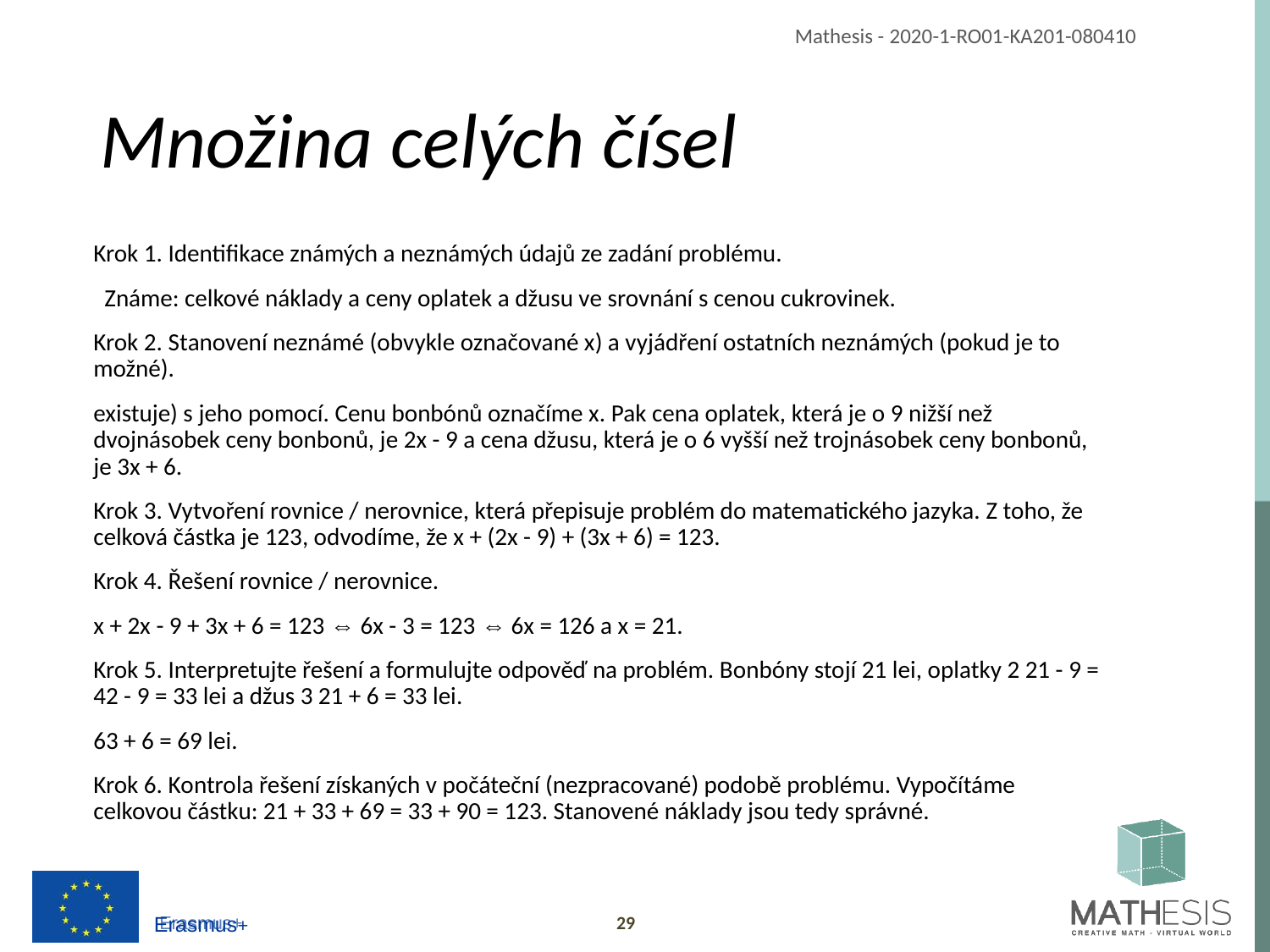

# Množina celých čísel
Krok 1. Identifikace známých a neznámých údajů ze zadání problému.
  Známe: celkové náklady a ceny oplatek a džusu ve srovnání s cenou cukrovinek.
Krok 2. Stanovení neznámé (obvykle označované x) a vyjádření ostatních neznámých (pokud je to možné).
existuje) s jeho pomocí. Cenu bonbónů označíme x. Pak cena oplatek, která je o 9 nižší než dvojnásobek ceny bonbonů, je 2x - 9 a cena džusu, která je o 6 vyšší než trojnásobek ceny bonbonů, je 3x + 6.
Krok 3. Vytvoření rovnice / nerovnice, která přepisuje problém do matematického jazyka. Z toho, že celková částka je 123, odvodíme, že x + (2x - 9) + (3x + 6) = 123.
Krok 4. Řešení rovnice / nerovnice.
x + 2x - 9 + 3x + 6 = 123 ⇔ 6x - 3 = 123 ⇔ 6x = 126 a x = 21.
Krok 5. Interpretujte řešení a formulujte odpověď na problém. Bonbóny stojí 21 lei, oplatky 2 21 - 9 = 42 - 9 = 33 lei a džus 3 21 + 6 = 33 lei.
63 + 6 = 69 lei.
Krok 6. Kontrola řešení získaných v počáteční (nezpracované) podobě problému. Vypočítáme celkovou částku: 21 + 33 + 69 = 33 + 90 = 123. Stanovené náklady jsou tedy správné.